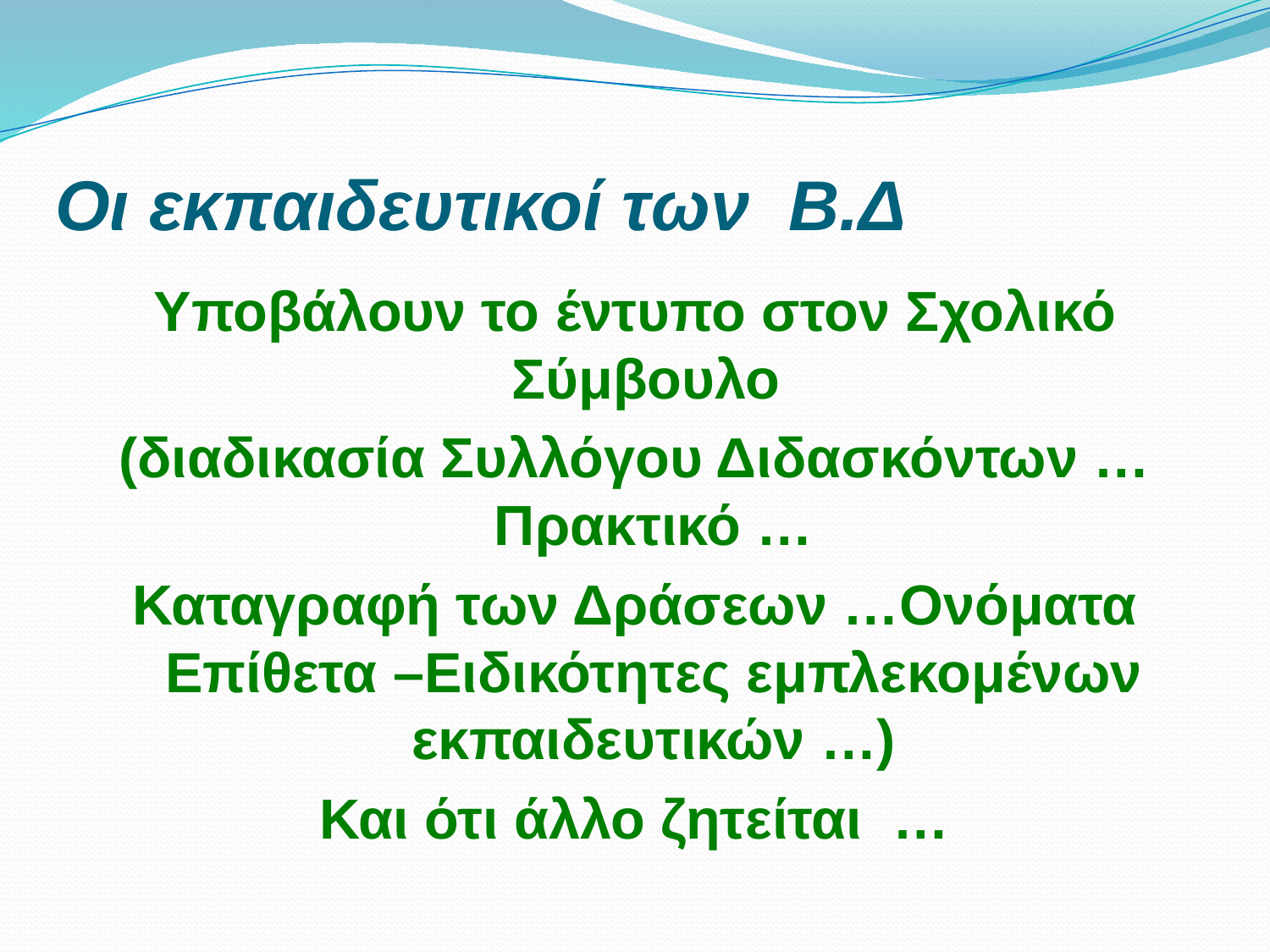

# Οι εκπαιδευτικοί των  Β.Δ
Υποβάλουν το έντυπο στον Σχολικό Σύμβουλο
(διαδικασία Συλλόγου Διδασκόντων …Πρακτικό …
Καταγραφή των Δράσεων …Ονόματα Επίθετα –Ειδικότητες εμπλεκομένων εκπαιδευτικών …)
Και ότι άλλο ζητείται  …